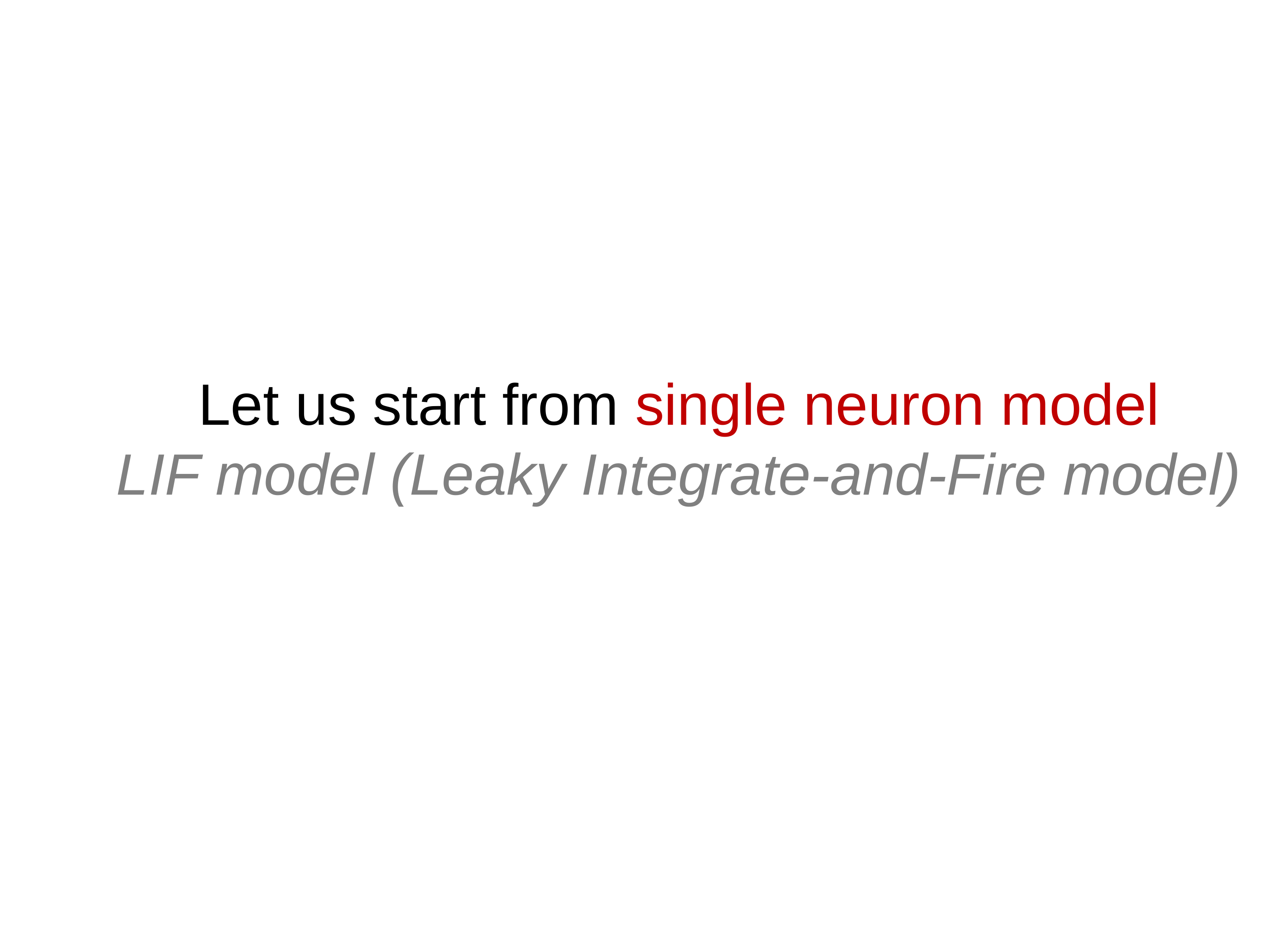

Let us start from single neuron model
LIF model (Leaky Integrate-and-Fire model)